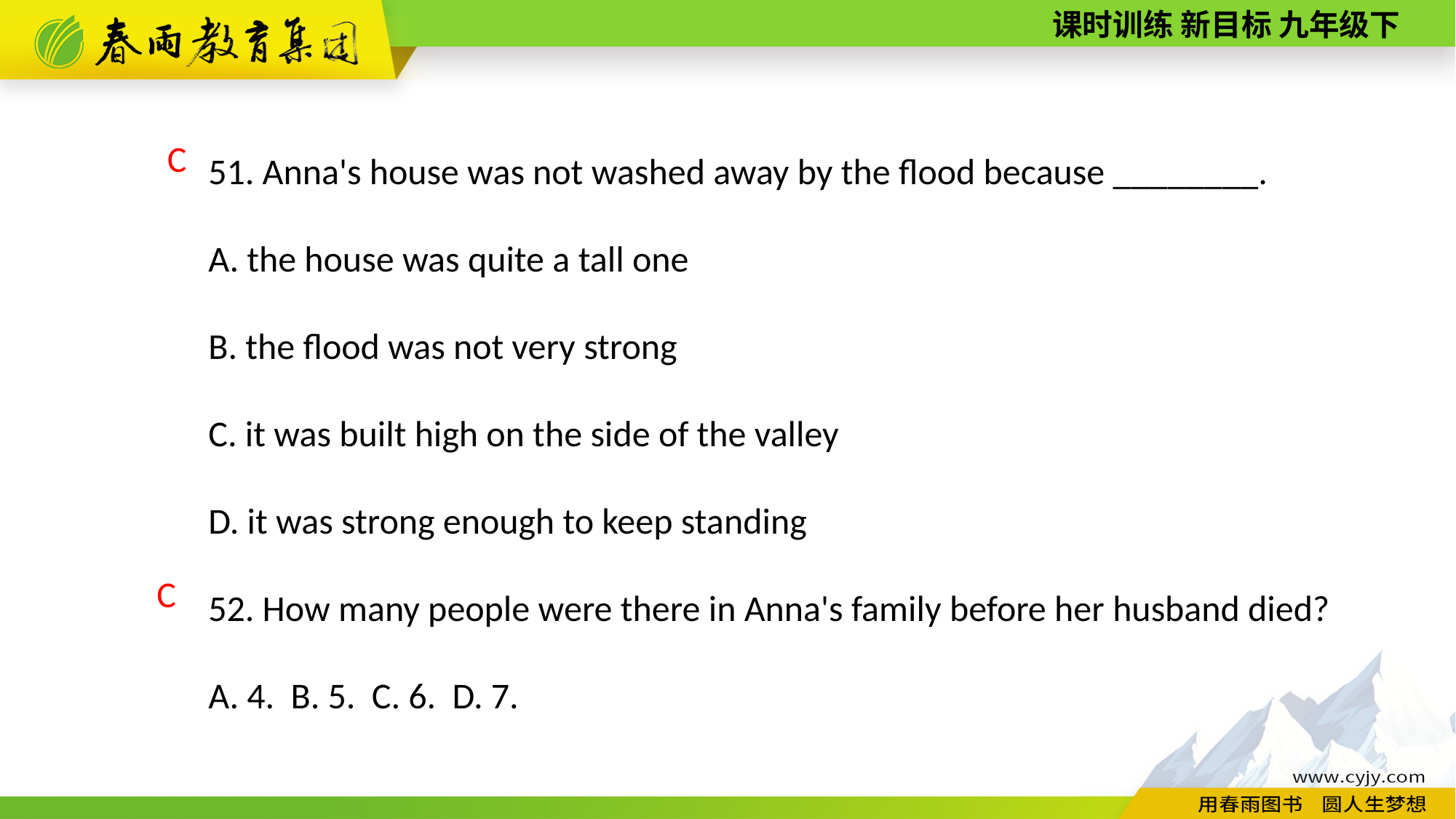

51. Anna's house was not washed away by the flood because ________.
A. the house was quite a tall one
B. the flood was not very strong
C. it was built high on the side of the valley
D. it was strong enough to keep standing
52. How many people were there in Anna's family before her husband died?
A. 4.  B. 5.  C. 6.  D. 7.
C
C